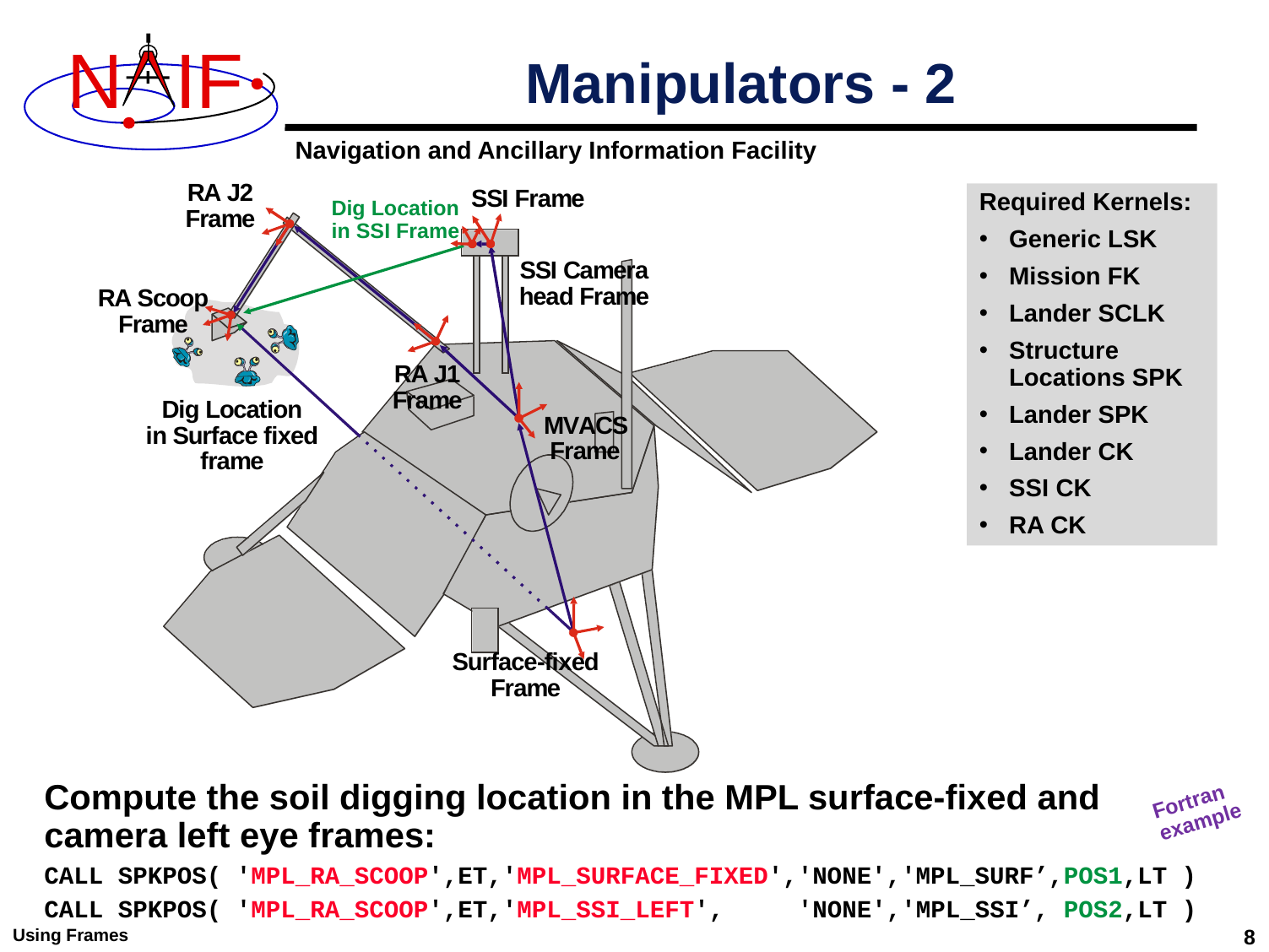

# Manipulators - 2
R
A

J
2
S
S
I

F
r
a
m
e
F
r
a
m
e

S
S
I

C
a
m
e
r
a

h
e
a
d

F
r
a
m
e
R
A

S
c
o
o
p

F
r
a
m
e

R
A

J
1

F
r
a
m
e

D
i
g

L
o
c
a
t
i
o
n

M
V
A
C
S

i
n

S
u
r
f
a
c
e

f
i
x
e
d

F
r
a
m
e

f
r
a
m
e

S
u
r
f
a
c
e
-
f
i
x
e
d

F
r
a
m
e

Required Kernels:
Generic LSK
Mission FK
Lander SCLK
Structure Locations SPK
Lander SPK
Lander CK
SSI CK
RA CK
Dig Location
in SSI Frame
Compute the soil digging location in the MPL surface-fixed and camera left eye frames:
CALL SPKPOS( 'MPL_RA_SCOOP',ET,'MPL_SURFACE_FIXED','NONE','MPL_SURF’,POS1,LT )
CALL SPKPOS( 'MPL_RA_SCOOP',ET,'MPL_SSI_LEFT',     'NONE','MPL_SSI’, POS2,LT )
Fortran example
Using Frames
8